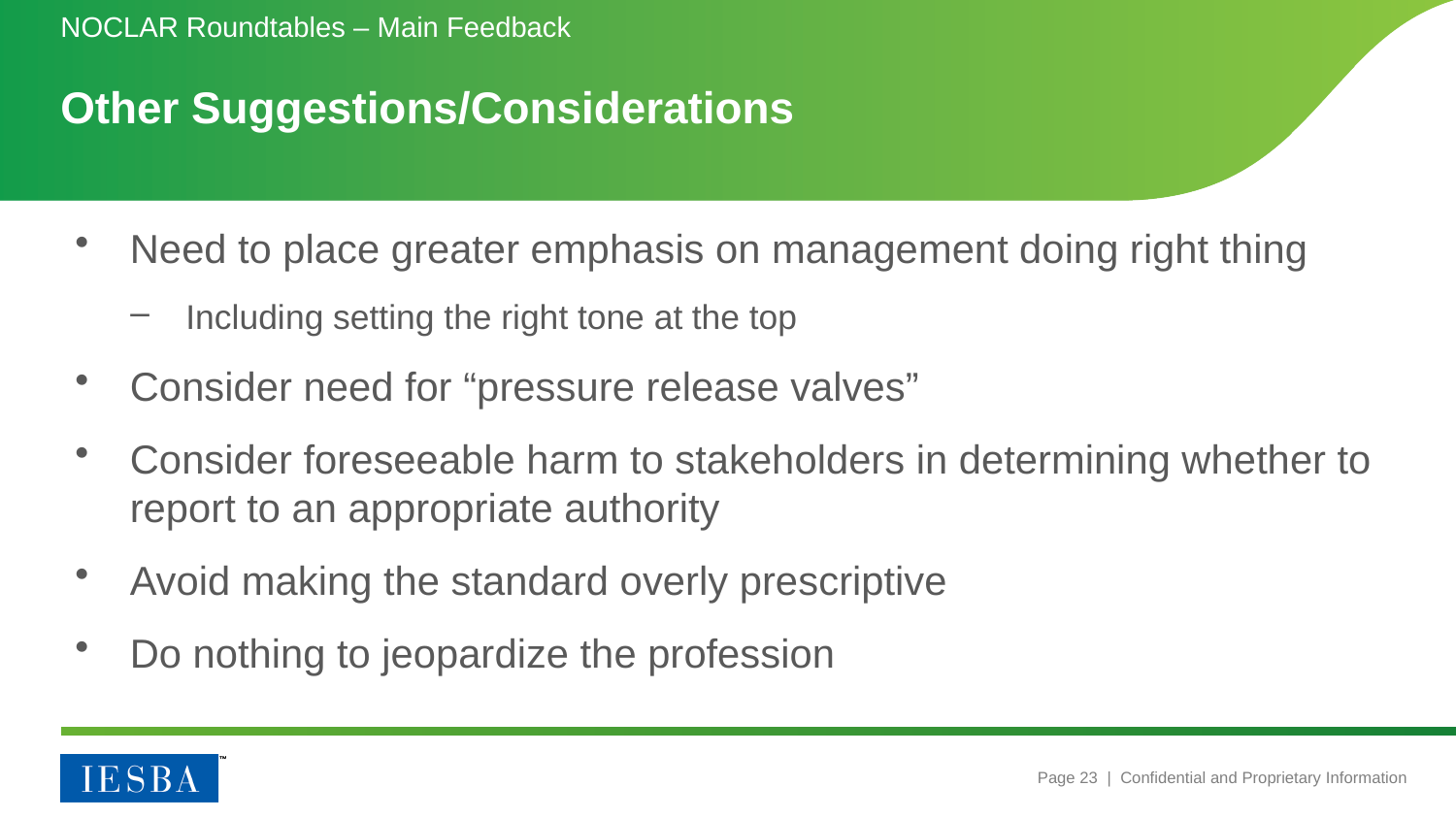

NOCLAR Roundtables – Main Feedback
# Other Suggestions/Considerations
Need to place greater emphasis on management doing right thing
Including setting the right tone at the top
Consider need for “pressure release valves”
Consider foreseeable harm to stakeholders in determining whether to report to an appropriate authority
Avoid making the standard overly prescriptive
Do nothing to jeopardize the profession